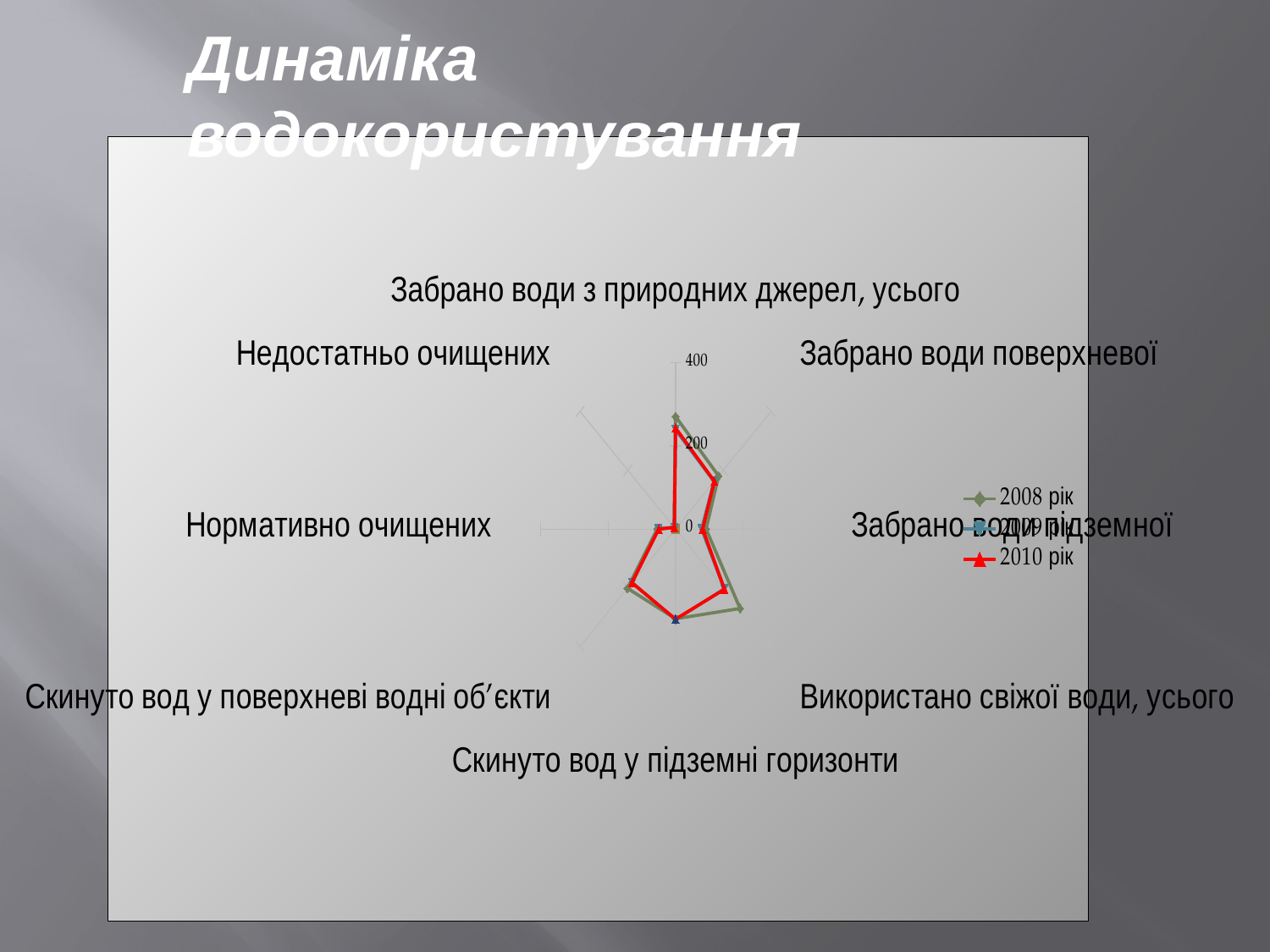

Динаміка водокористування

### Chart

| Category | Одиниця виміру | 2008 рік | 2009 рік | 2010 рік |
|---|---|---|---|---|
| Забрано води з природних джерел, усього | 0.0 | 270.7 | 238.8 | 243.1 |
| Забрано води поверхневої | 0.0 | 180.4 | 161.43 | 162.55 |
| Забрано води підземної | 0.0 | 90.3 | 77.37 | 80.55 |
| Використано свіжої води, усього | 0.0 | 270.6 | 204.0 | 205.2 |
| Скинуто вод у підземні горизонти | 0.0 | 216.2 | 218.3 | 217.0 |
| Скинуто вод у поверхневі водні об’єкти | 0.0 | 201.7 | 182.2 | 183.0 |
| Нормативно очищених  | 0.0 | 54.29 | 50.86 | 49.67 |
| Недостатньо очищених | 0.0 | 6.742 | 4.826 | 4.882 |